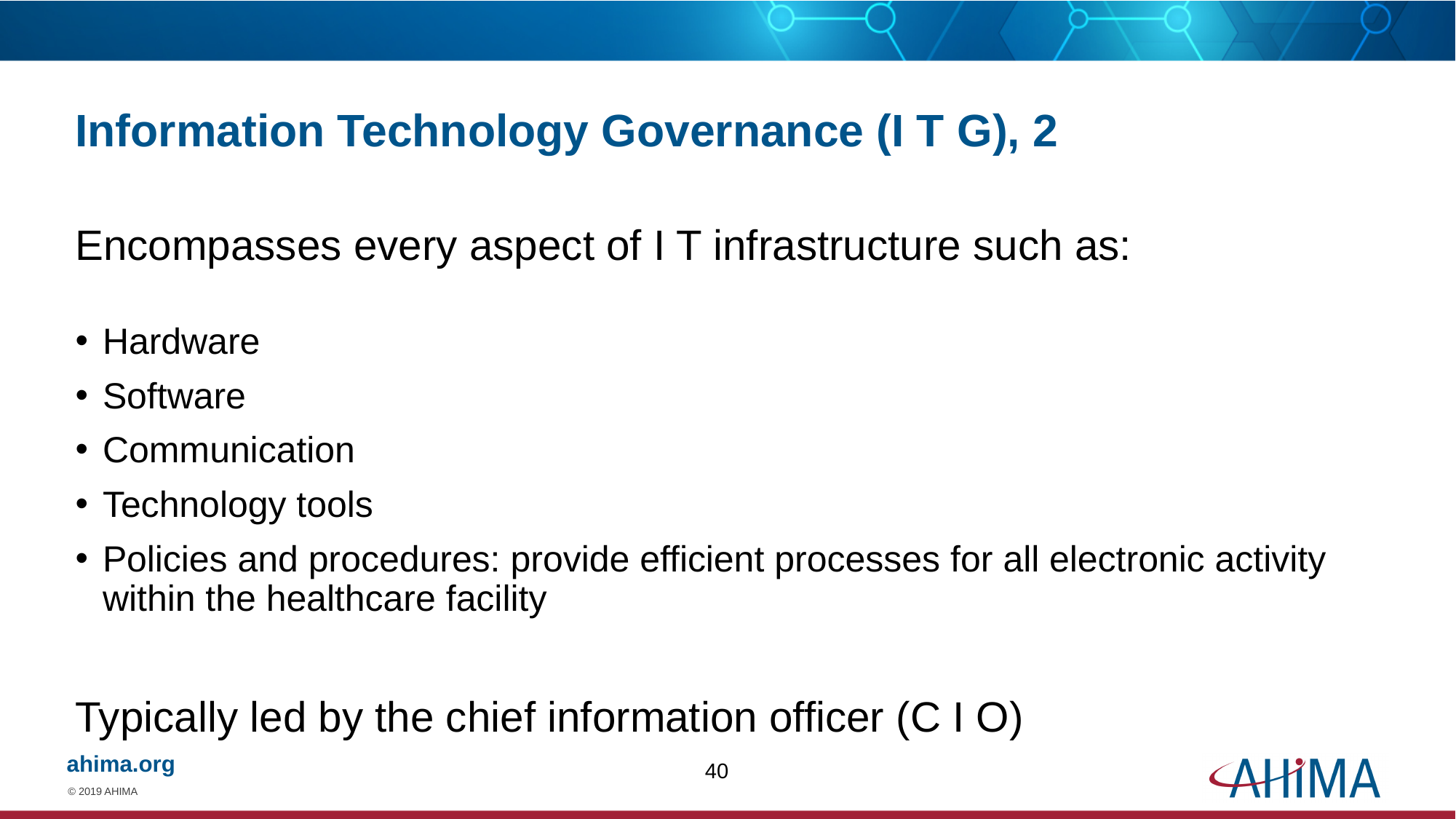

# Information Technology Governance (I T G), 2
Encompasses every aspect of I T infrastructure such as:

Hardware
Software
Communication
Technology tools
Policies and procedures: provide efficient processes for all electronic activity within the healthcare facility

Typically led by the chief information officer (C I O)